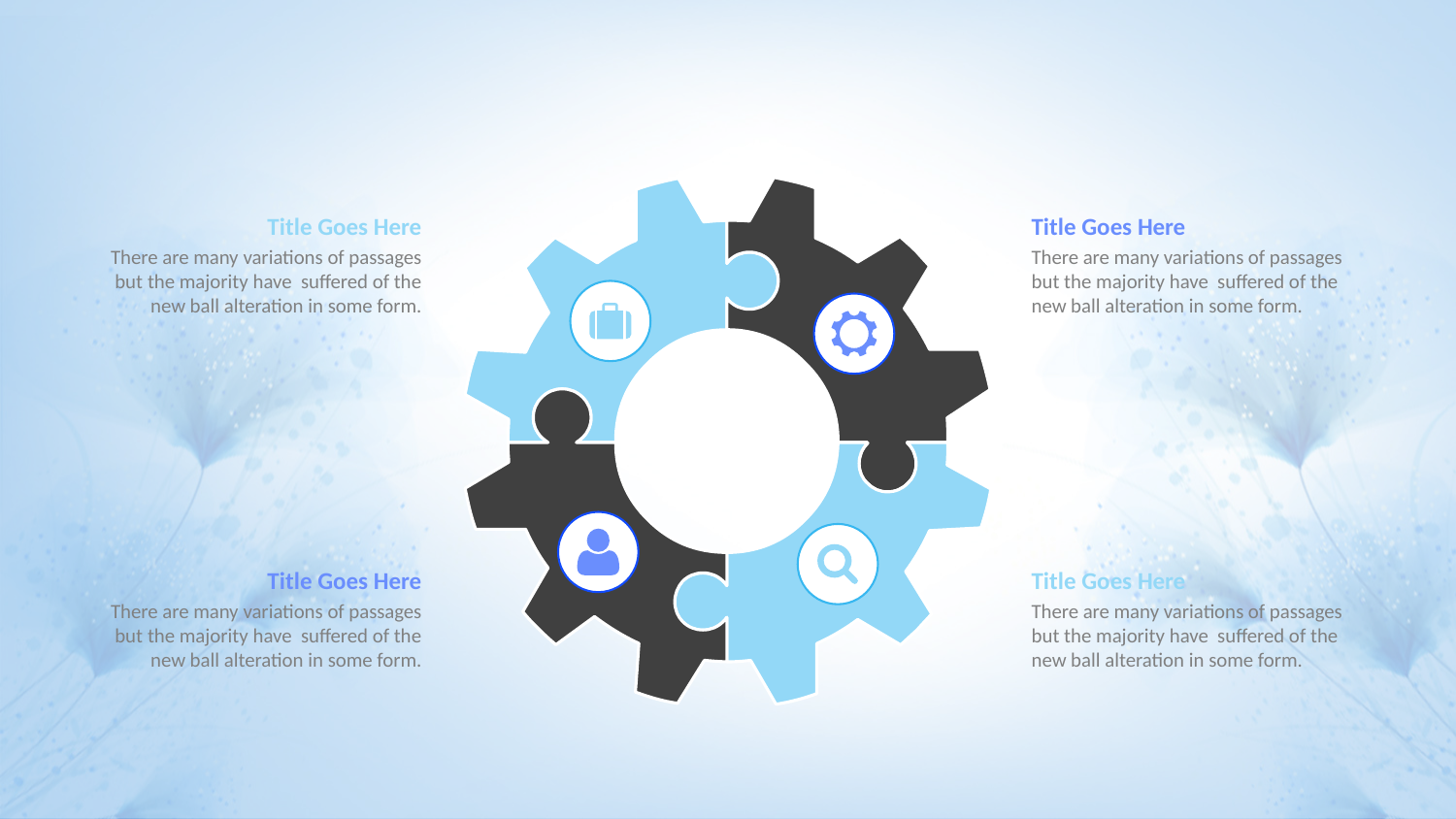

Title Goes Here
There are many variations of passages but the majority have  suffered of the new ball alteration in some form.
Title Goes Here
There are many variations of passages but the majority have  suffered of the new ball alteration in some form.

Title Goes Here
There are many variations of passages but the majority have  suffered of the new ball alteration in some form.
Title Goes Here
There are many variations of passages but the majority have  suffered of the new ball alteration in some form.